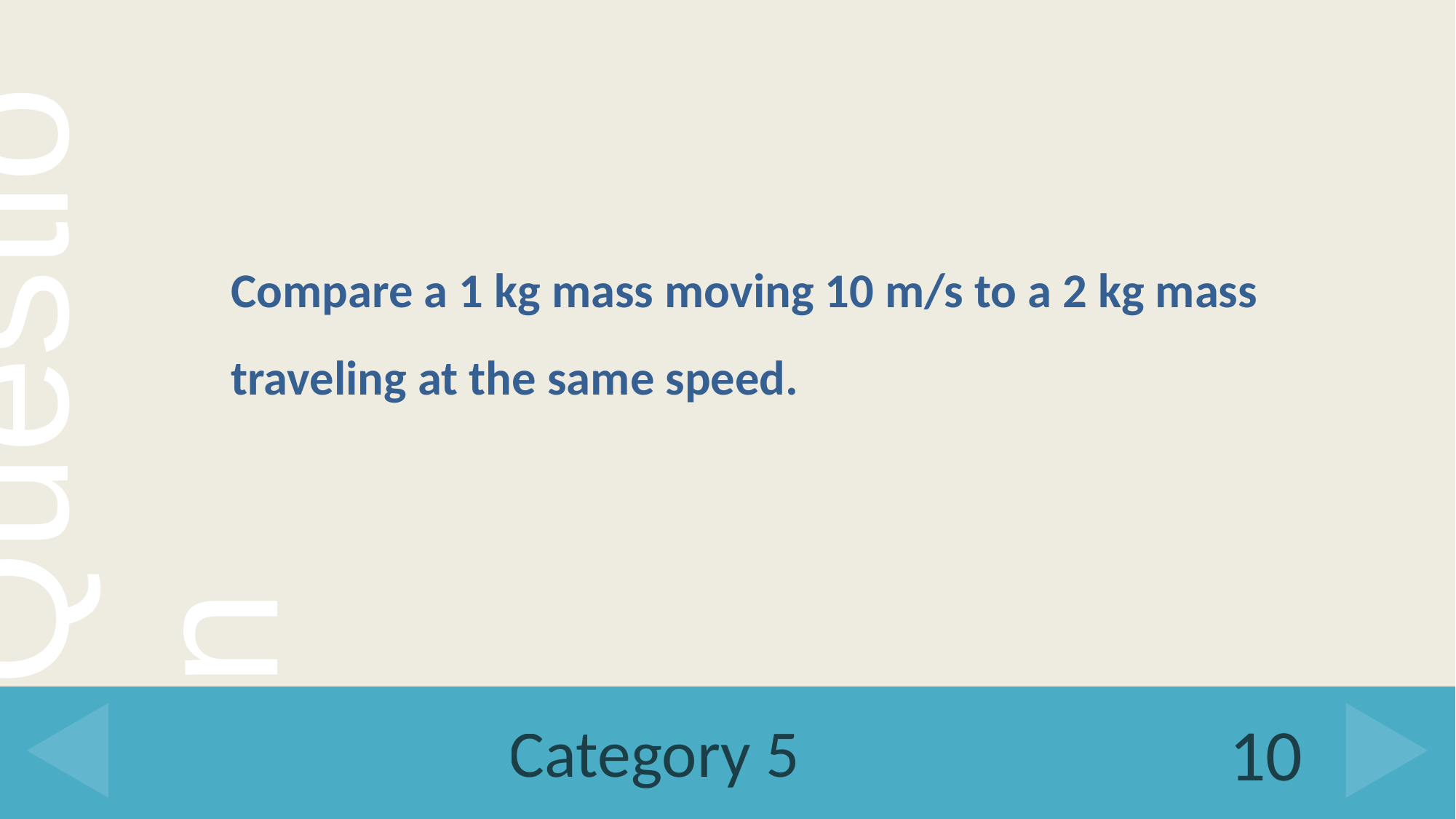

Compare a 1 kg mass moving 10 m/s to a 2 kg mass traveling at the same speed.

# Category 5
10